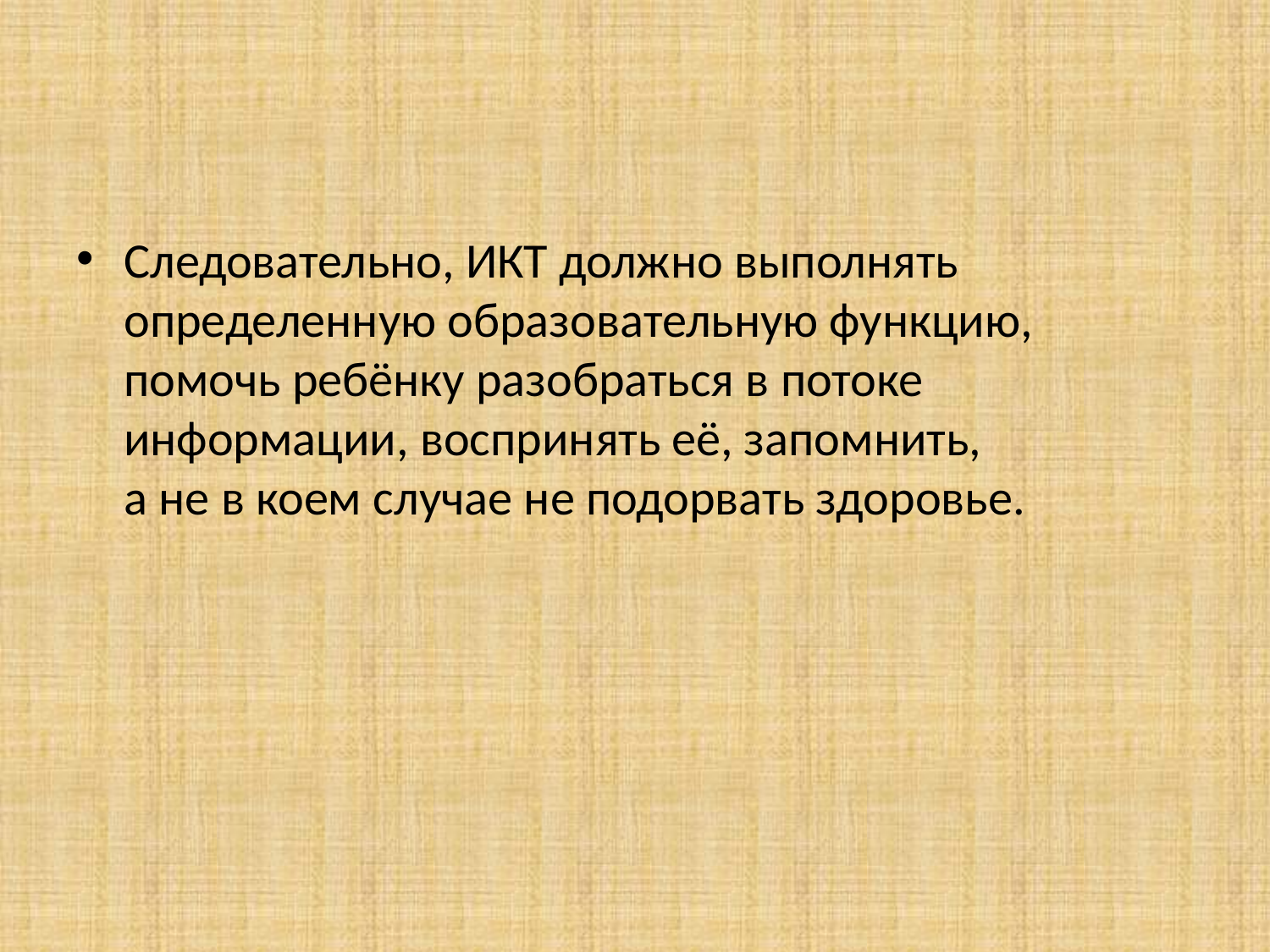

#
Следовательно, ИКТ должно выполнять определенную образовательную функцию, помочь ребёнку разобраться в потоке информации, воспринять её, запомнить, а не в коем случае не подорвать здоровье.